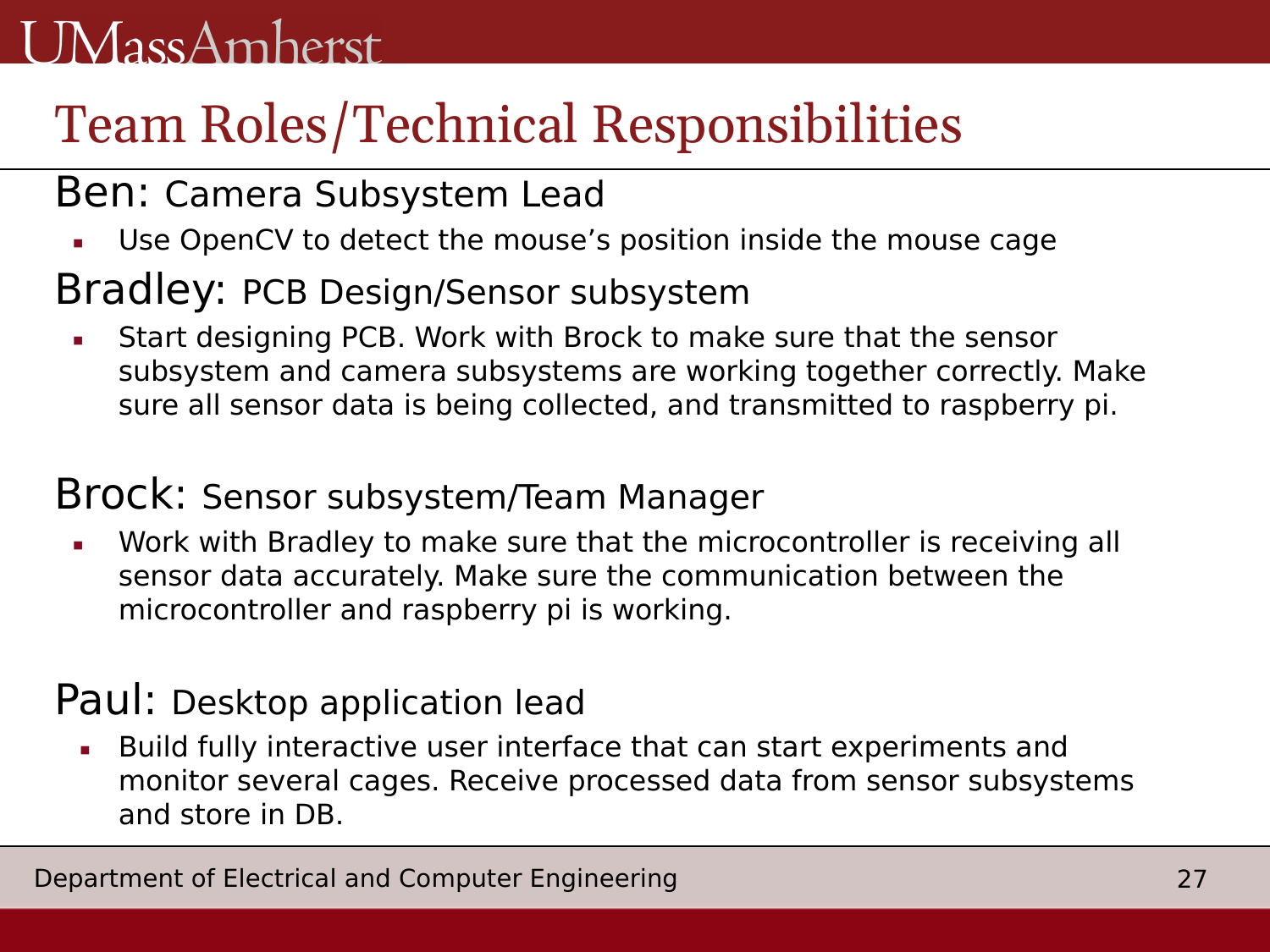

# Team Roles/Technical Responsibilities
Ben: Camera Subsystem Lead
Use OpenCV to detect the mouse’s position inside the mouse cage
Bradley: PCB Design/Sensor subsystem
Start designing PCB. Work with Brock to make sure that the sensor subsystem and camera subsystems are working together correctly. Make sure all sensor data is being collected, and transmitted to raspberry pi.

Brock: Sensor subsystem/Team Manager
Work with Bradley to make sure that the microcontroller is receiving all sensor data accurately. Make sure the communication between the microcontroller and raspberry pi is working.

Paul: Desktop application lead
Build fully interactive user interface that can start experiments and monitor several cages. Receive processed data from sensor subsystems and store in DB.